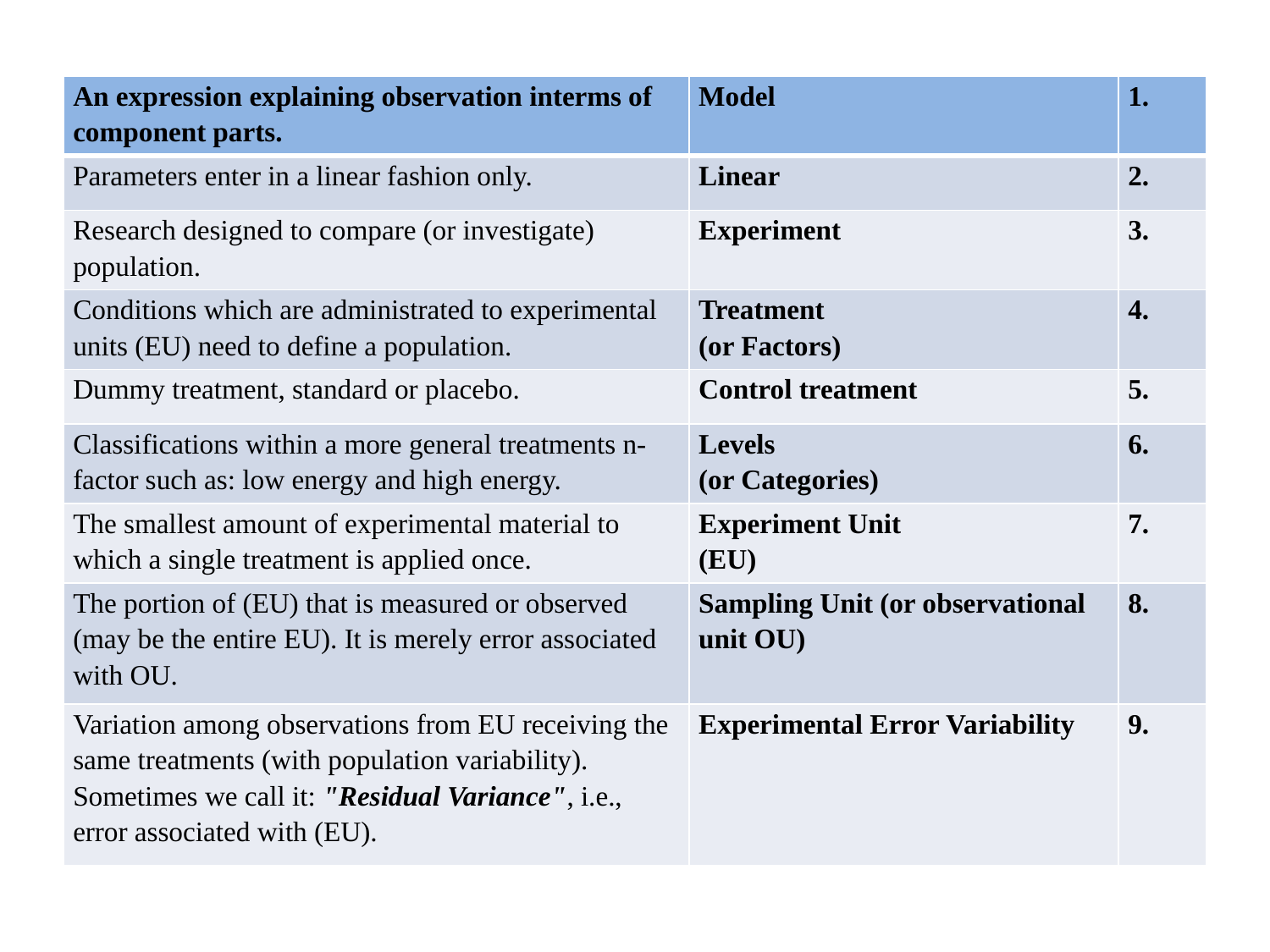

| An expression explaining observation interms of component parts. | Model | 1. |
| --- | --- | --- |
| Parameters enter in a linear fashion only. | Linear | 2. |
| Research designed to compare (or investigate) population. | Experiment | 3. |
| Conditions which are administrated to experimental units (EU) need to define a population. | Treatment (or Factors) | 4. |
| Dummy treatment, standard or placebo. | Control treatment | 5. |
| Classifications within a more general treatments n-factor such as: low energy and high energy. | Levels (or Categories) | 6. |
| The smallest amount of experimental material to which a single treatment is applied once. | Experiment Unit (EU) | 7. |
| The portion of (EU) that is measured or observed (may be the entire EU). It is merely error associated with OU. | Sampling Unit (or observational unit OU) | 8. |
| Variation among observations from EU receiving the same treatments (with population variability). Sometimes we call it: "Residual Variance", i.e., error associated with (EU). | Experimental Error Variability | 9. |